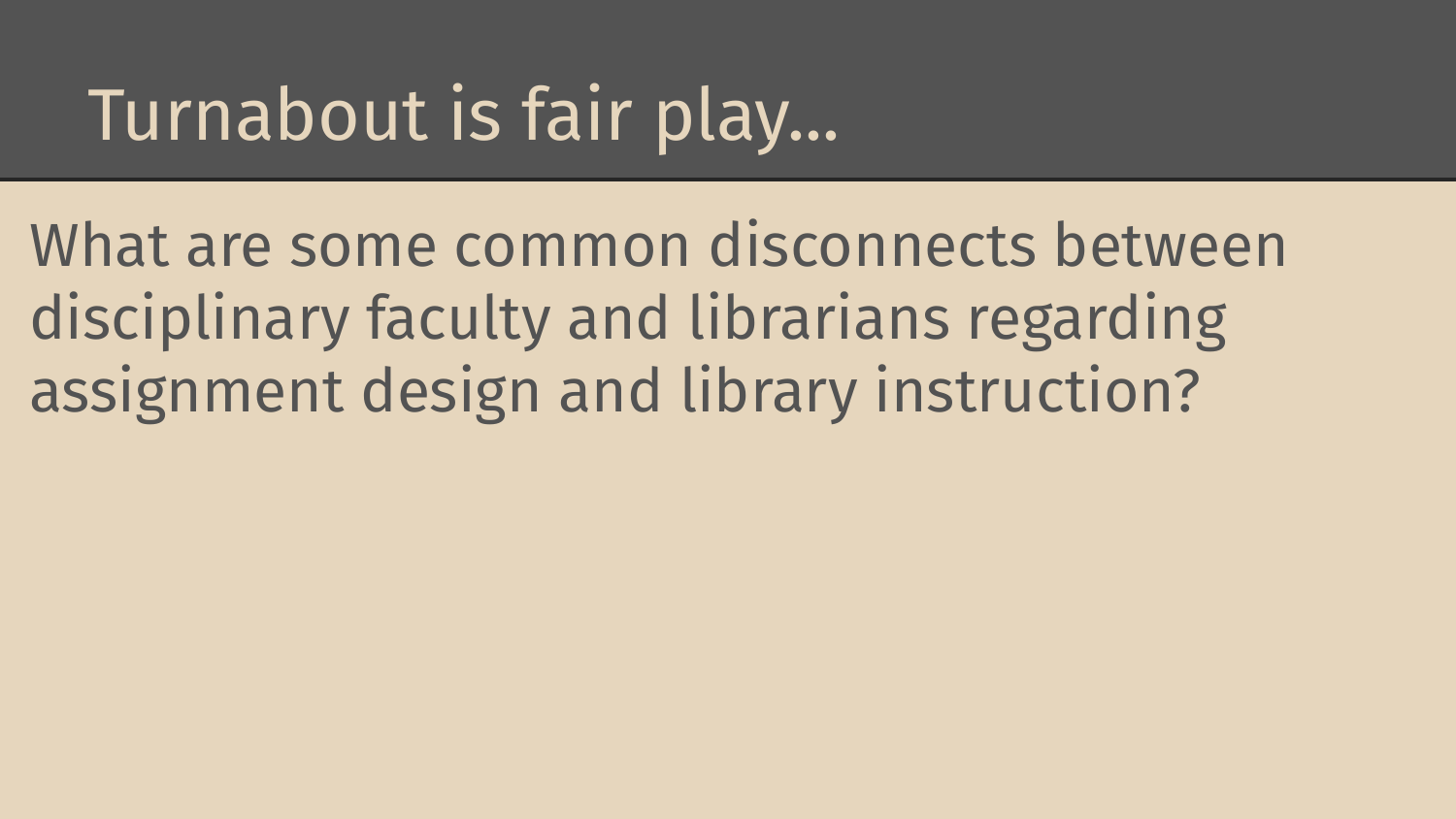

# Turnabout is fair play...
What are some common disconnects between disciplinary faculty and librarians regarding assignment design and library instruction?